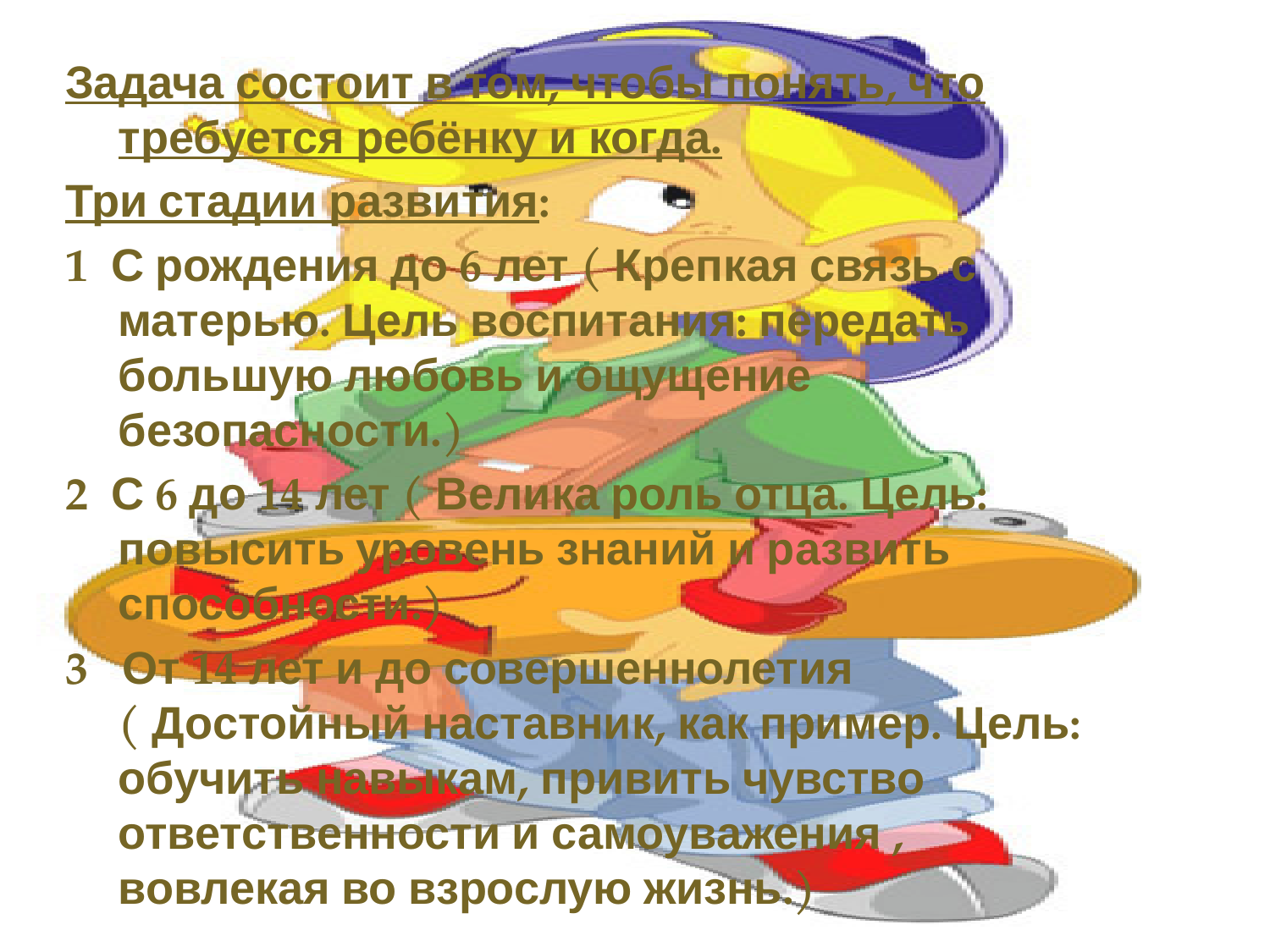

#
Задача состоит в том, чтобы понять, что требуется ребёнку и когда.
Три стадии развития:
1  С рождения до 6 лет ( Крепкая связь с матерью. Цель воспитания: передать большую любовь и ощущение безопасности.)
2  С 6 до 14 лет ( Велика роль отца. Цель: повысить уровень знаний и развить способности.)
3   От 14 лет и до совершеннолетия ( Достойный наставник, как пример. Цель: обучить навыкам, привить чувство ответственности и самоуважения , вовлекая во взрослую жизнь.)